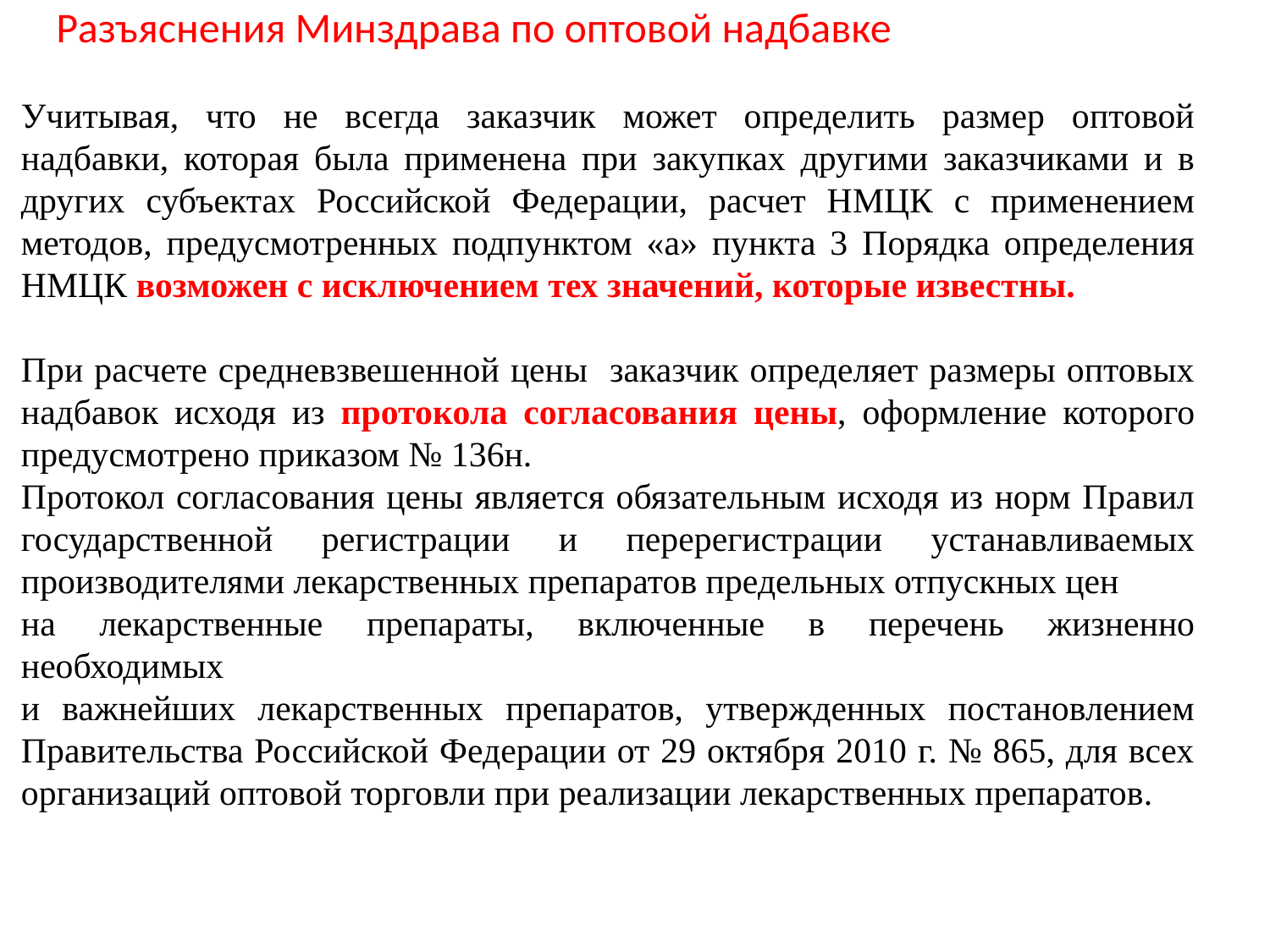

# Разъяснения Минздрава по оптовой надбавке

Учитывая, что не всегда заказчик может определить размер оптовой надбавки, которая была применена при закупках другими заказчиками и в других субъектах Российской Федерации, расчет НМЦК с применением методов, предусмотренных подпунктом «а» пункта 3 Порядка определения НМЦК возможен с исключением тех значений, которые известны.

При расчете средневзвешенной цены  заказчик определяет размеры оптовых надбавок исходя из протокола согласования цены, оформление которого предусмотрено приказом № 136н.
Протокол согласования цены является обязательным исходя из норм Правил государственной регистрации и перерегистрации устанавливаемых производителями лекарственных препаратов предельных отпускных цен
на лекарственные препараты, включенные в перечень жизненно необходимых
и важнейших лекарственных препаратов, утвержденных постановлением Правительства Российской Федерации от 29 октября 2010 г. № 865, для всех организаций оптовой торговли при реализации лекарственных препаратов.